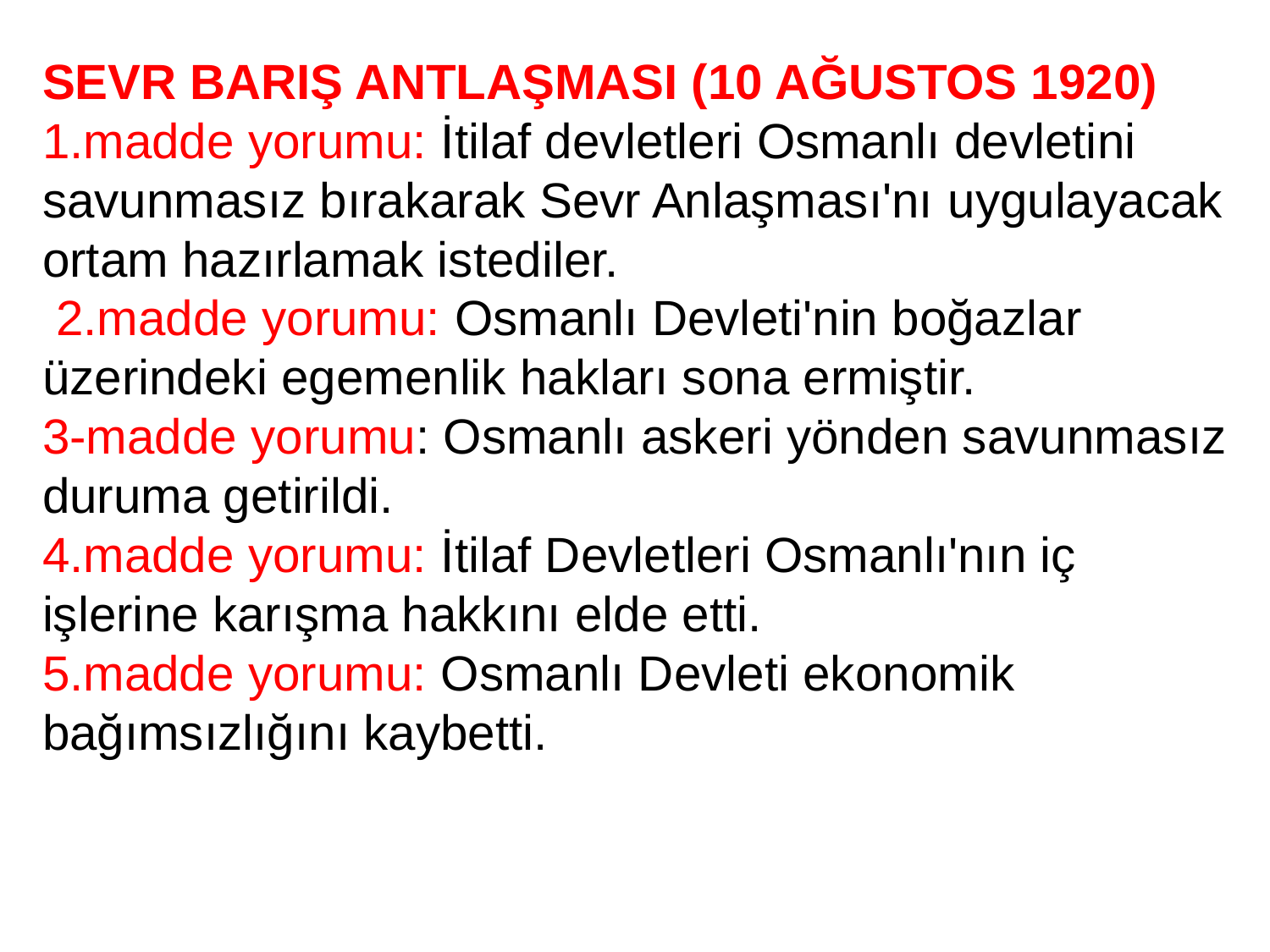

SEVR BARIŞ ANTLAŞMASI (10 AĞUSTOS 1920)
1.madde yorumu: İtilaf devletleri Osmanlı devletini savunmasız bırakarak Sevr Anlaşması'nı uygulayacak ortam hazırlamak istediler.
 2.madde yorumu: Osmanlı Devleti'nin boğazlar üzerindeki egemenlik hakları sona ermiştir.
3-madde yorumu: Osmanlı askeri yönden savunmasız duruma getirildi.
4.madde yorumu: İtilaf Devletleri Osmanlı'nın iç işlerine karışma hakkını elde etti.
5.madde yorumu: Osmanlı Devleti ekonomik bağımsızlığını kaybetti.